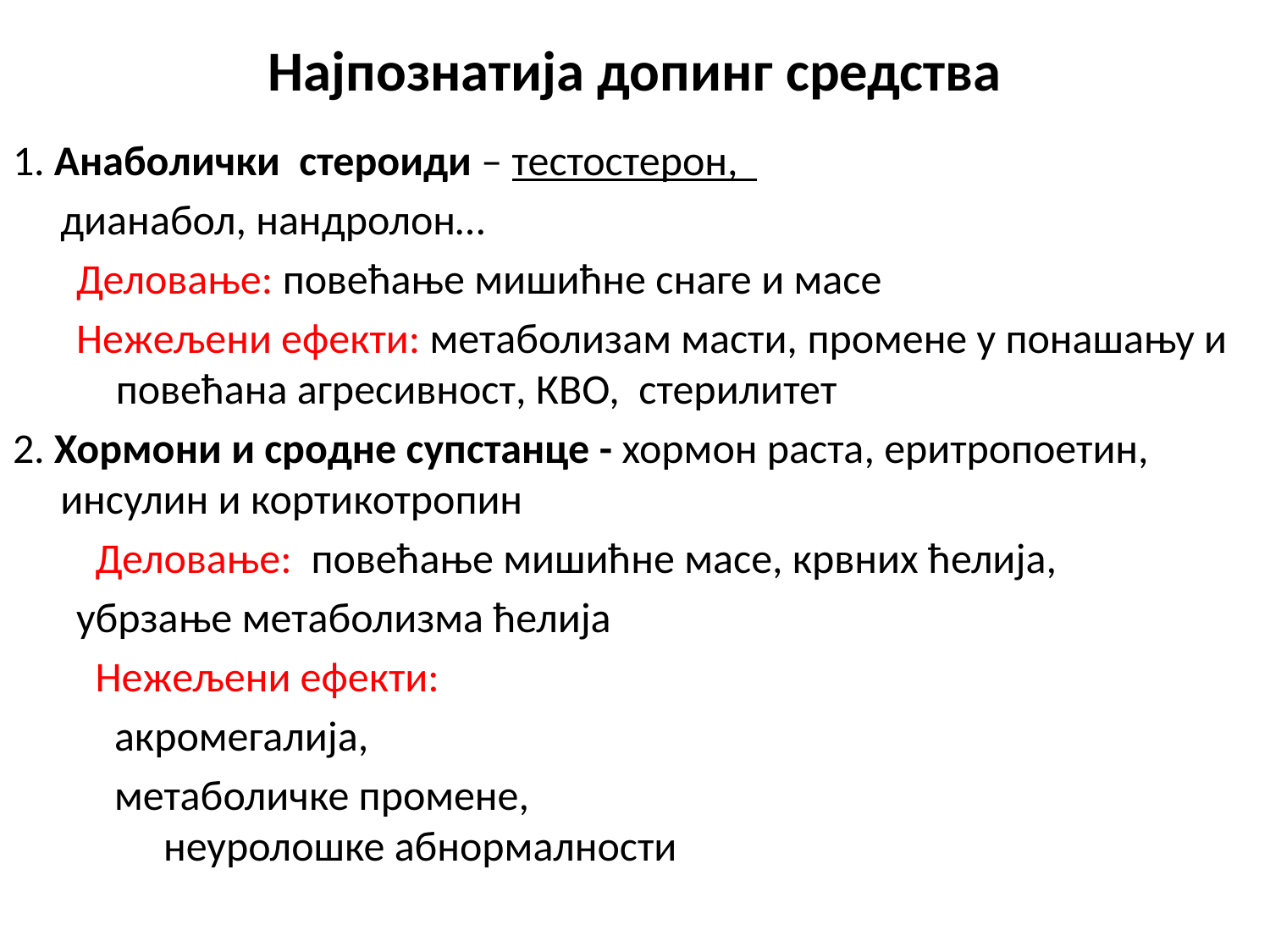

Најпознатија допинг средства

1. Анаболички  стероиди – тестостерон,
	дианабол, нандролон…
Деловање: повећање мишићне снаге и масе
Нежељени ефекти: метаболизам масти, промене у понашању и повећана агресивност, КВО,  стерилитет
2. Хормони и сродне супстанце - хормон раста, еритропоетин, инсулин и кортикотропин
  Деловање:  повећање мишићне масе, крвних ћелија,
убрзање метаболизма ћелија
  Нежељени ефекти:
    акромегалија,
    метаболичке промене, 					                   неуролошке абнормалности